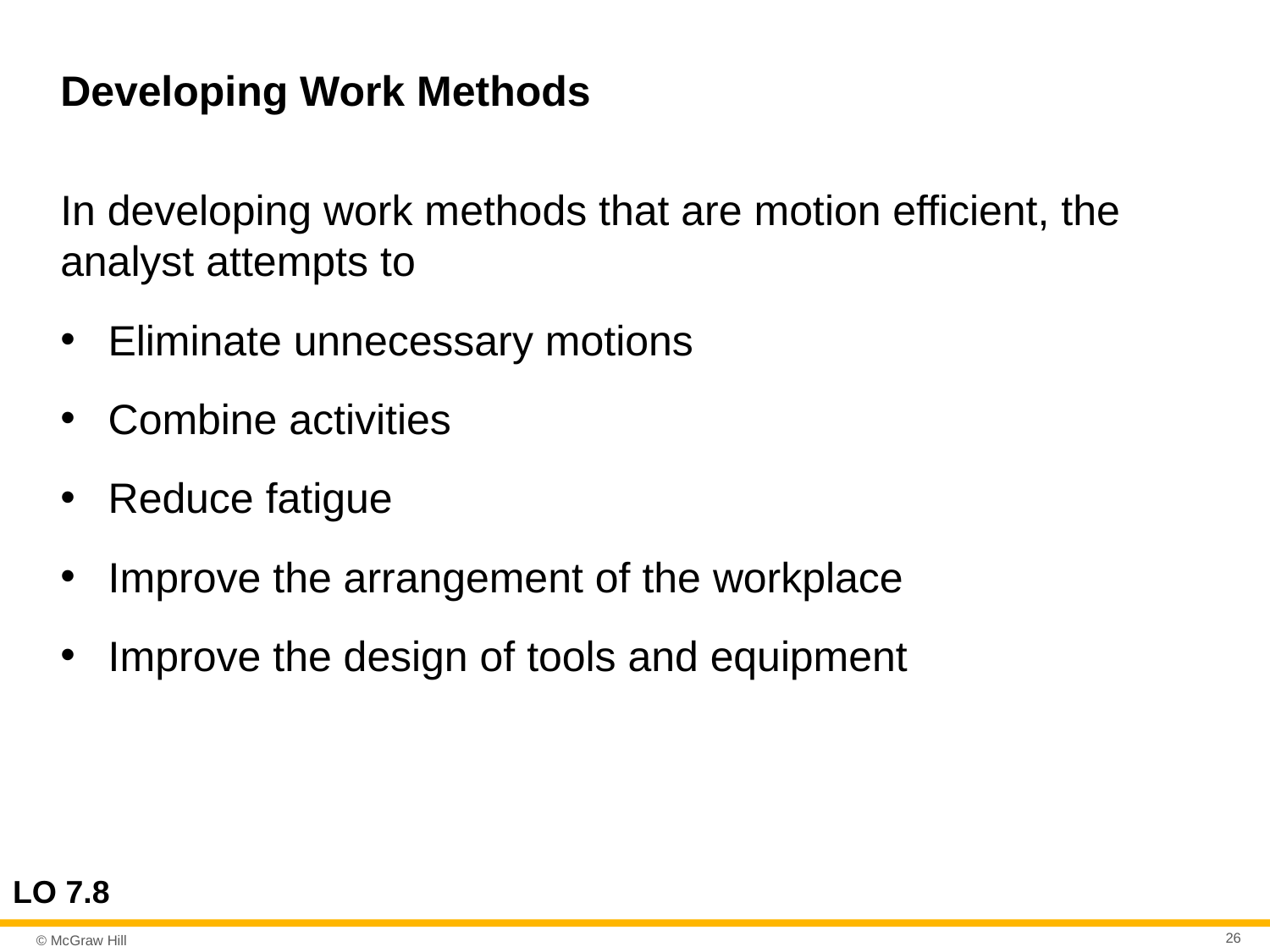

# Developing Work Methods
In developing work methods that are motion efficient, the analyst attempts to
Eliminate unnecessary motions
Combine activities
Reduce fatigue
Improve the arrangement of the workplace
Improve the design of tools and equipment
LO 7.8